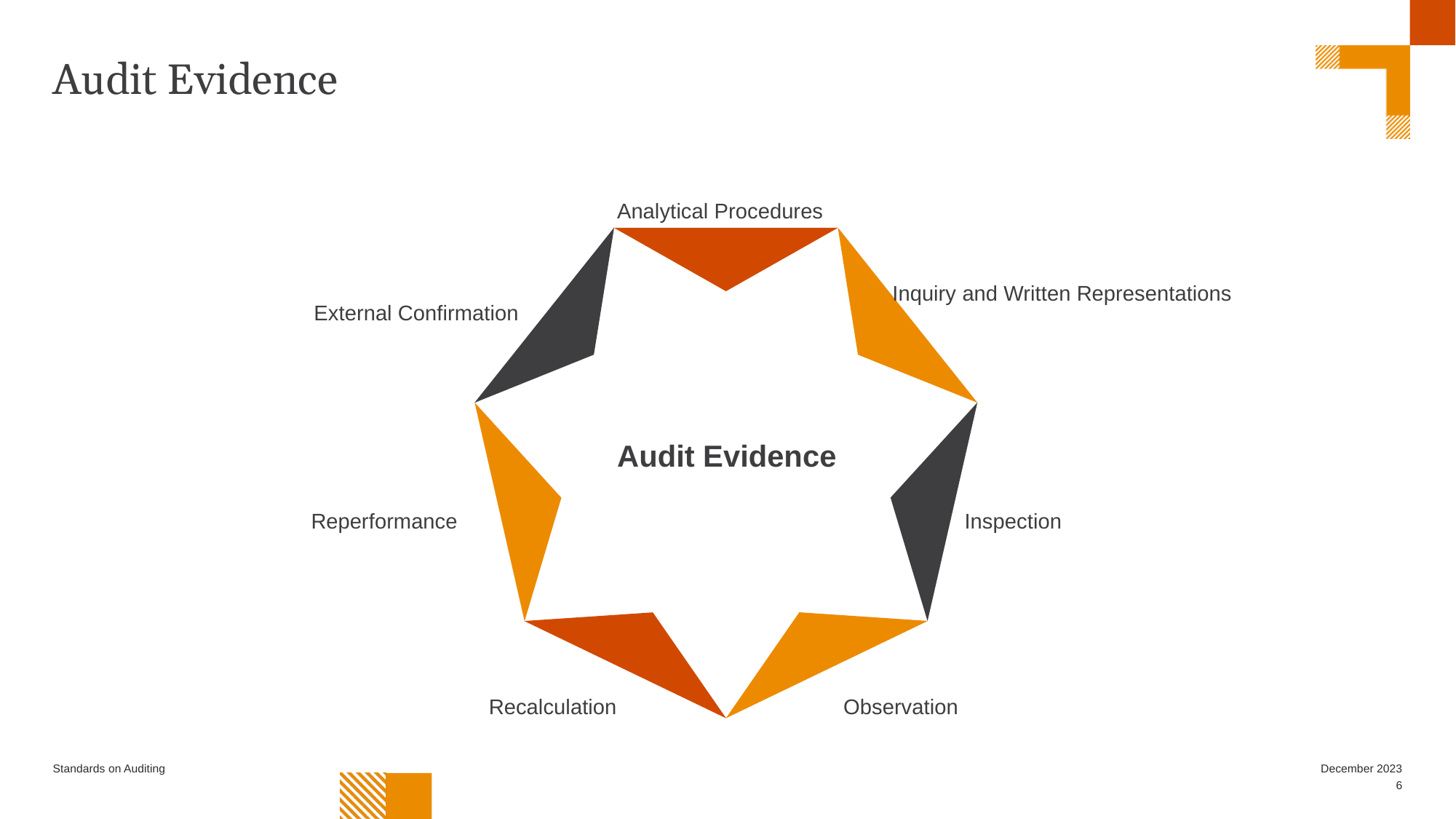

# Audit Evidence
Analytical Procedures

External Confirmation
Inquiry and Written Representations

Audit Evidence

Reperformance
Inspection

Recalculation
Observation
Standards on Auditing
December 2023
6